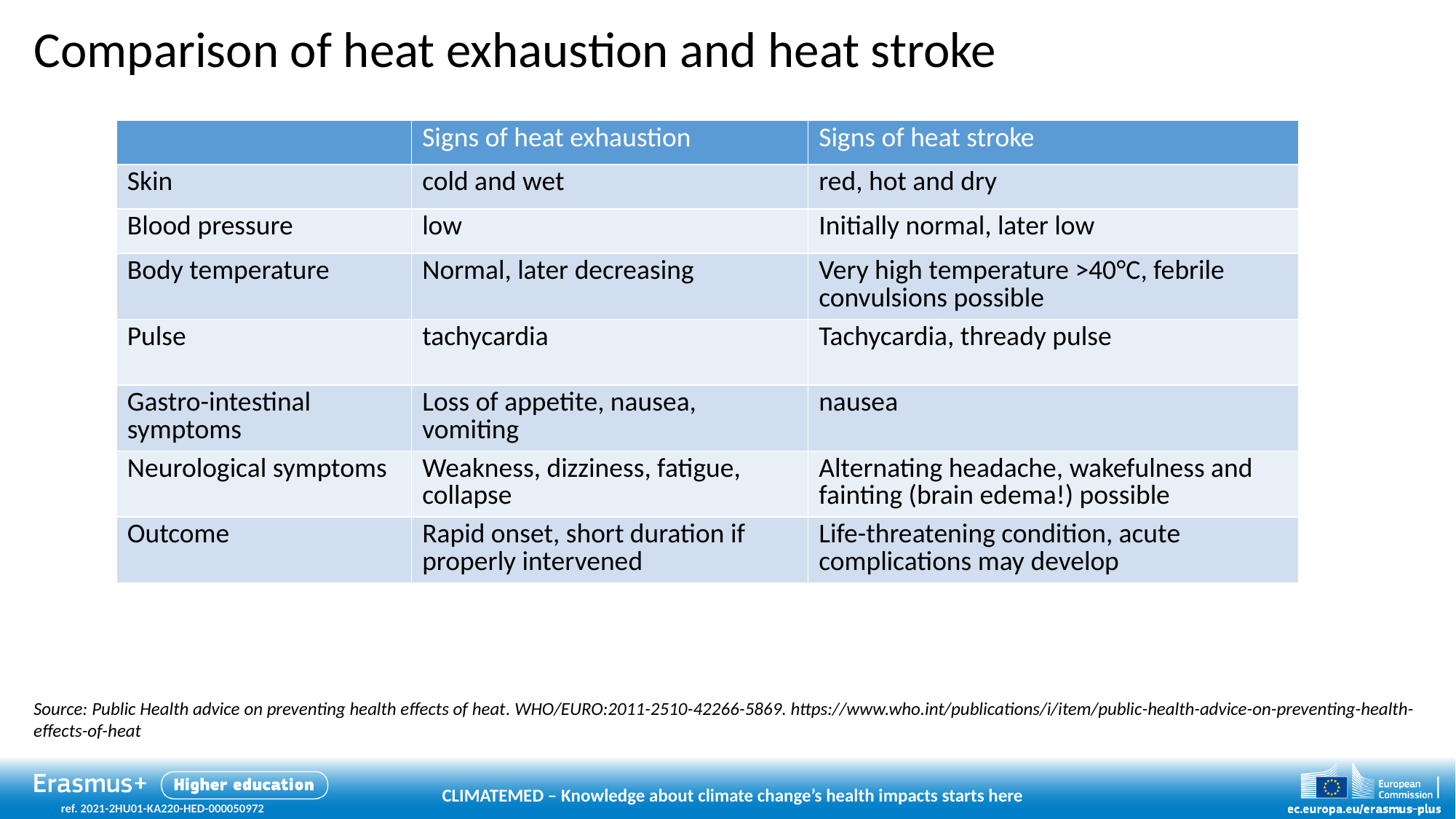

# Comparison of heat exhaustion and heat stroke
|  | Signs of heat exhaustion | Signs of heat stroke |
| --- | --- | --- |
| Skin | cold and wet | red, hot and dry |
| Blood pressure | low | Initially normal, later low |
| Body temperature | Normal, later decreasing | Very high temperature >40°C, febrile convulsions possible |
| Pulse | tachycardia | Tachycardia, thready pulse |
| Gastro-intestinal symptoms | Loss of appetite, nausea, vomiting | nausea |
| Neurological symptoms | Weakness, dizziness, fatigue, collapse | Alternating headache, wakefulness and fainting (brain edema!) possible |
| Outcome | Rapid onset, short duration if properly intervened | Life-threatening condition, acute complications may develop |
Source: Public Health advice on preventing health effects of heat. WHO/EURO:2011-2510-42266-5869. https://www.who.int/publications/i/item/public-health-advice-on-preventing-health-effects-of-heat